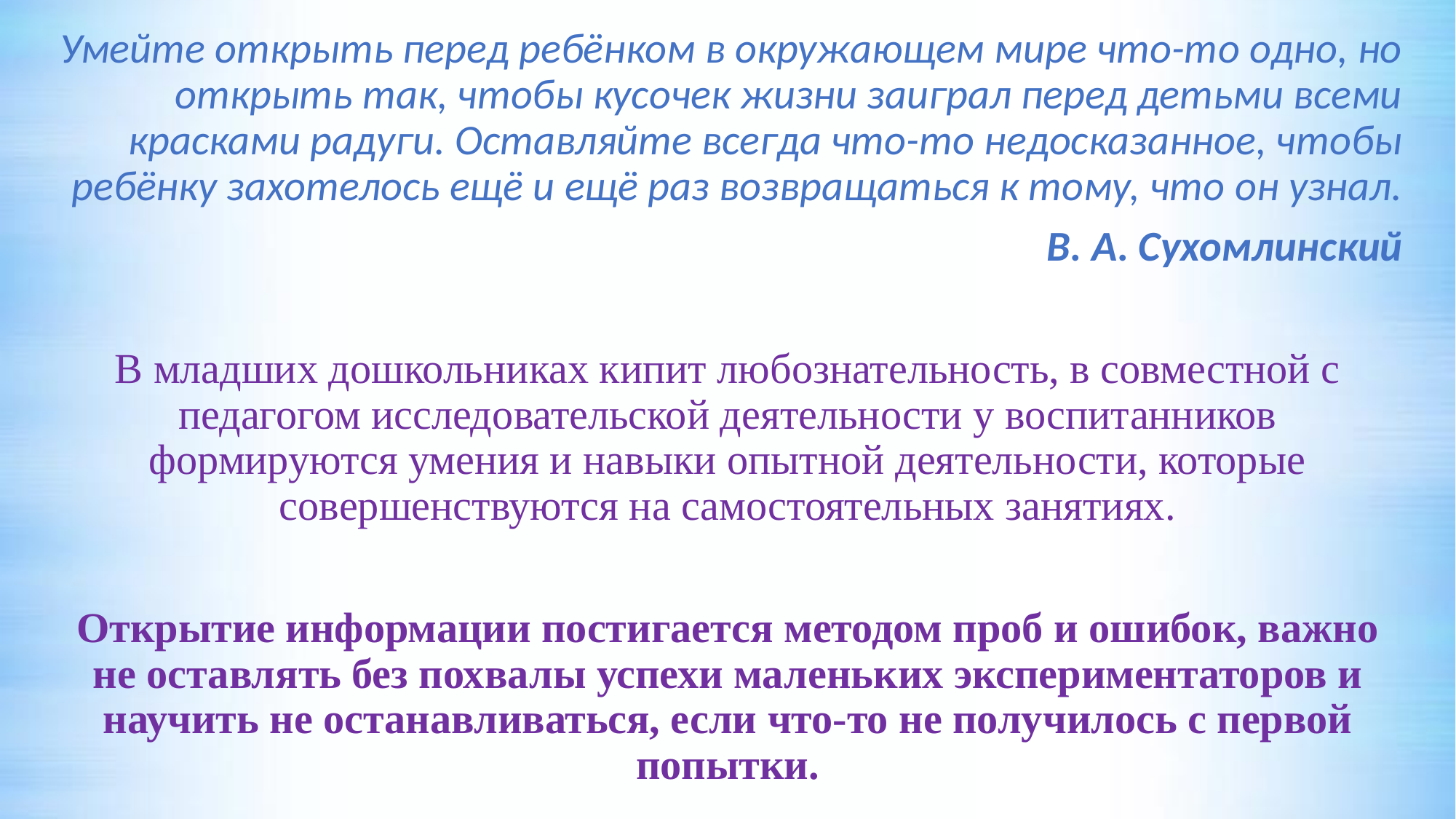

Умейте открыть перед ребёнком в окружающем мире что-то одно, но открыть так, чтобы кусочек жизни заиграл перед детьми всеми красками радуги. Оставляйте всегда что-то недосказанное, чтобы ребёнку захотелось ещё и ещё раз возвращаться к тому, что он узнал.
В. А. Сухомлинский

В младших дошкольниках кипит любознательность, в совместной с педагогом исследовательской деятельности у воспитанников формируются умения и навыки опытной деятельности, которые совершенствуются на самостоятельных занятиях.

Открытие информации постигается методом проб и ошибок, важно не оставлять без похвалы успехи маленьких экспериментаторов и научить не останавливаться, если что-то не получилось с первой попытки.

#